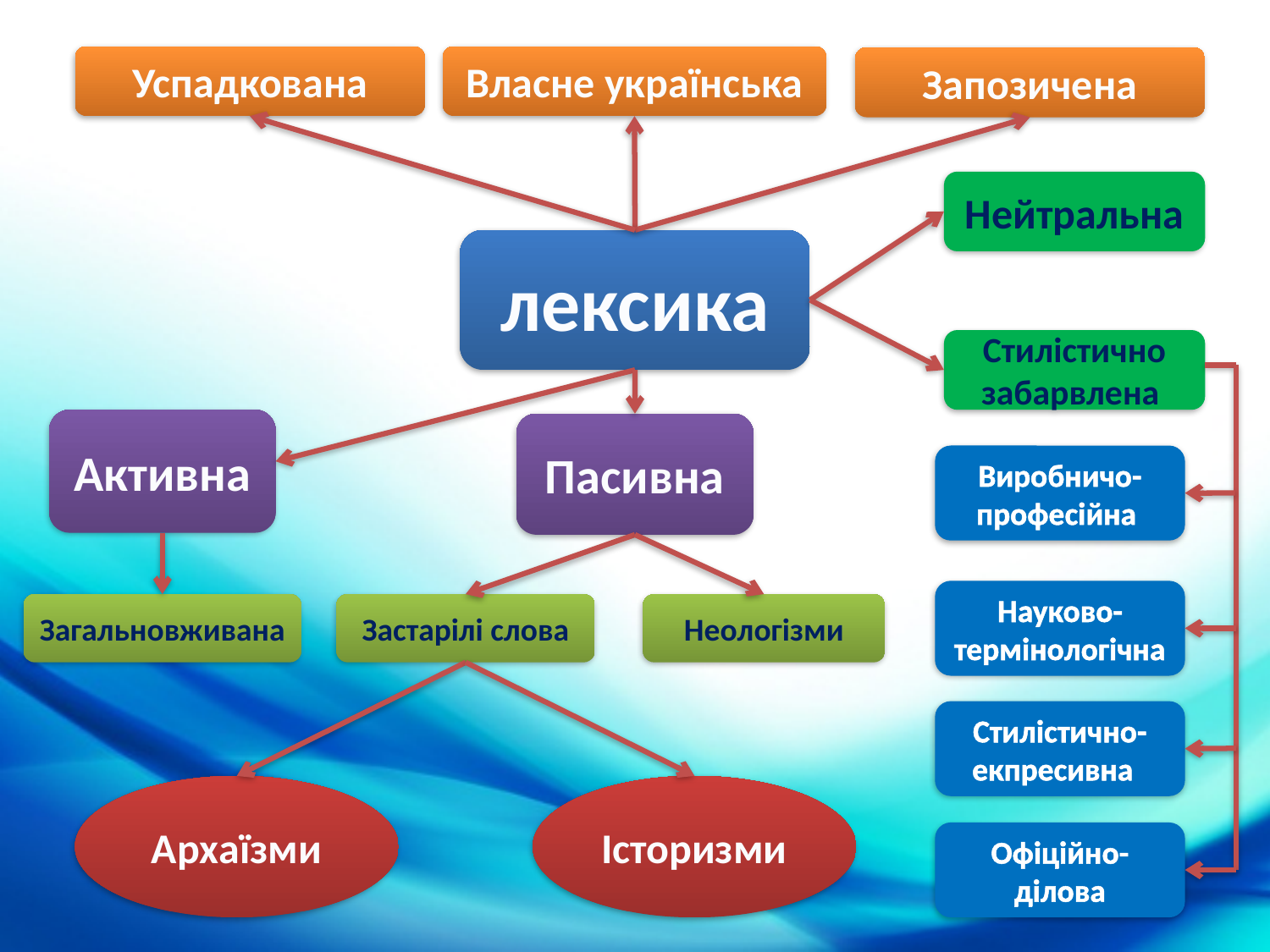

Успадкована
Власне українська
Запозичена
Нейтральна
лексика
Стилістично забарвлена
Активна
Пасивна
Виробничо-професійна
Науково-термінологічна
Загальновживана
Застарілі слова
Неологізми
Стилістично-екпресивна
Архаїзми
Історизми
Офіційно-ділова